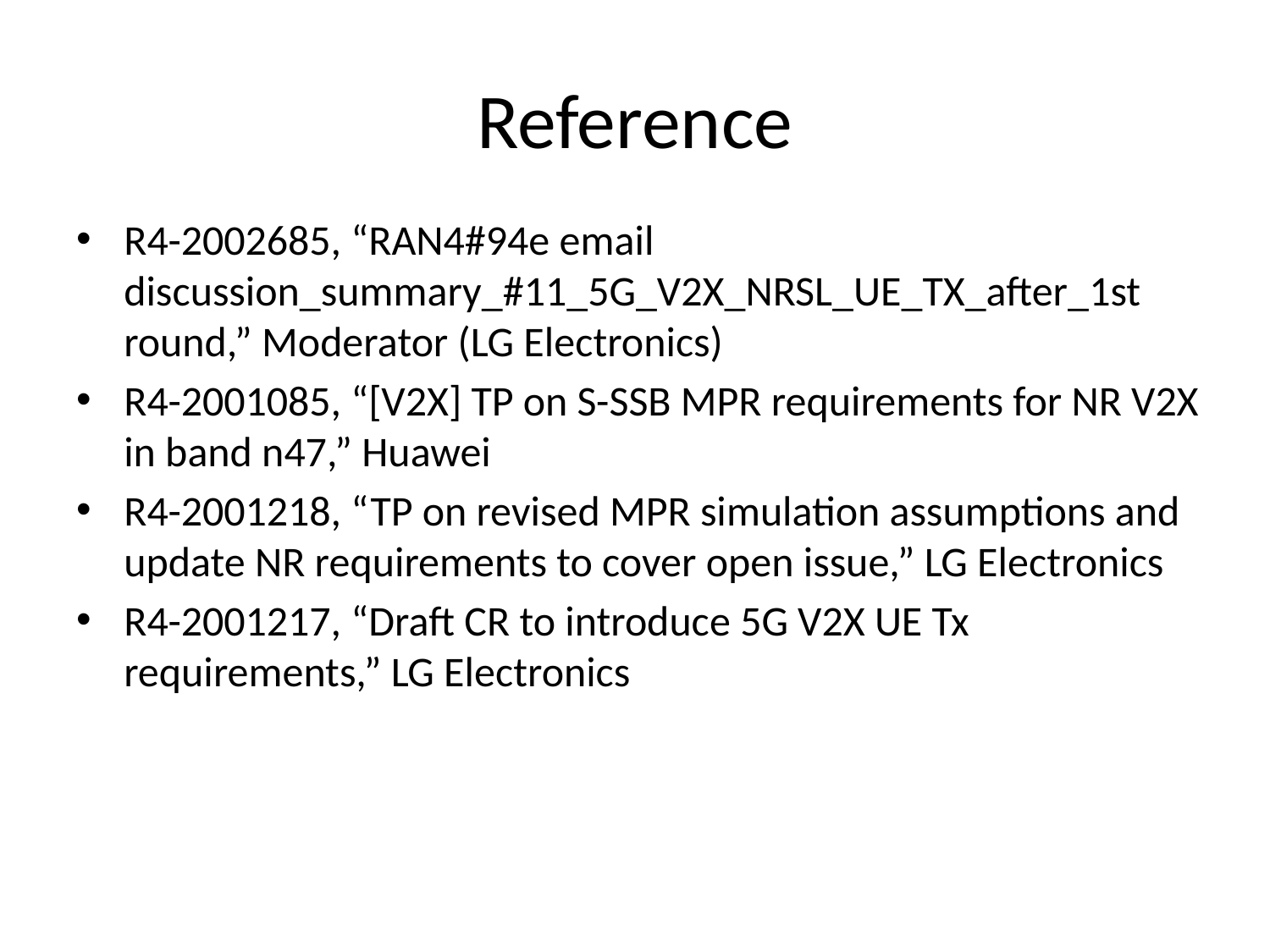

# Reference
R4-2002685, “RAN4#94e email discussion_summary_#11_5G_V2X_NRSL_UE_TX_after_1st round,” Moderator (LG Electronics)
R4-2001085, “[V2X] TP on S-SSB MPR requirements for NR V2X in band n47,” Huawei
R4-2001218, “TP on revised MPR simulation assumptions and update NR requirements to cover open issue,” LG Electronics
R4-2001217, “Draft CR to introduce 5G V2X UE Tx requirements,” LG Electronics